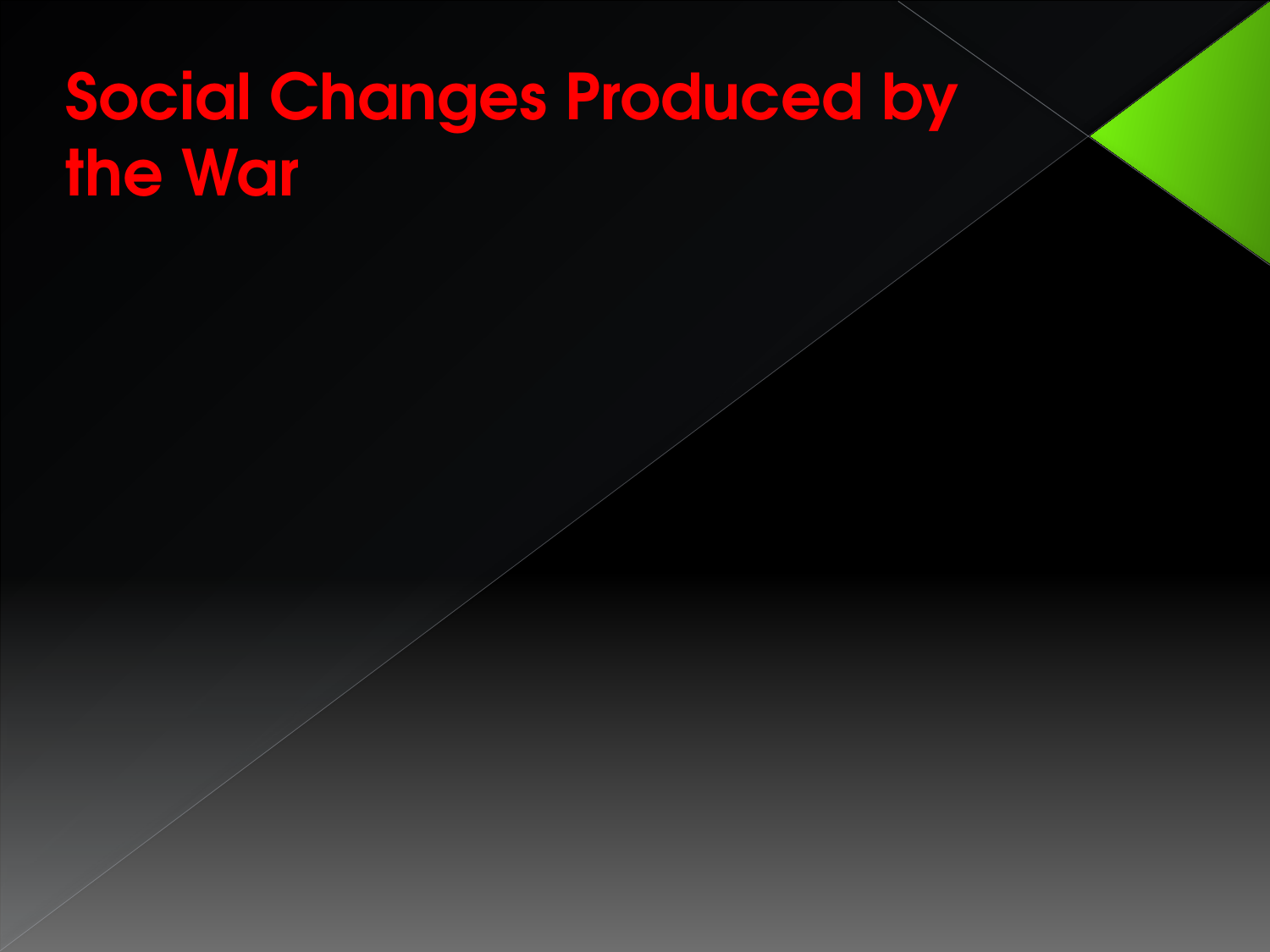

# Social Changes Produced by the War